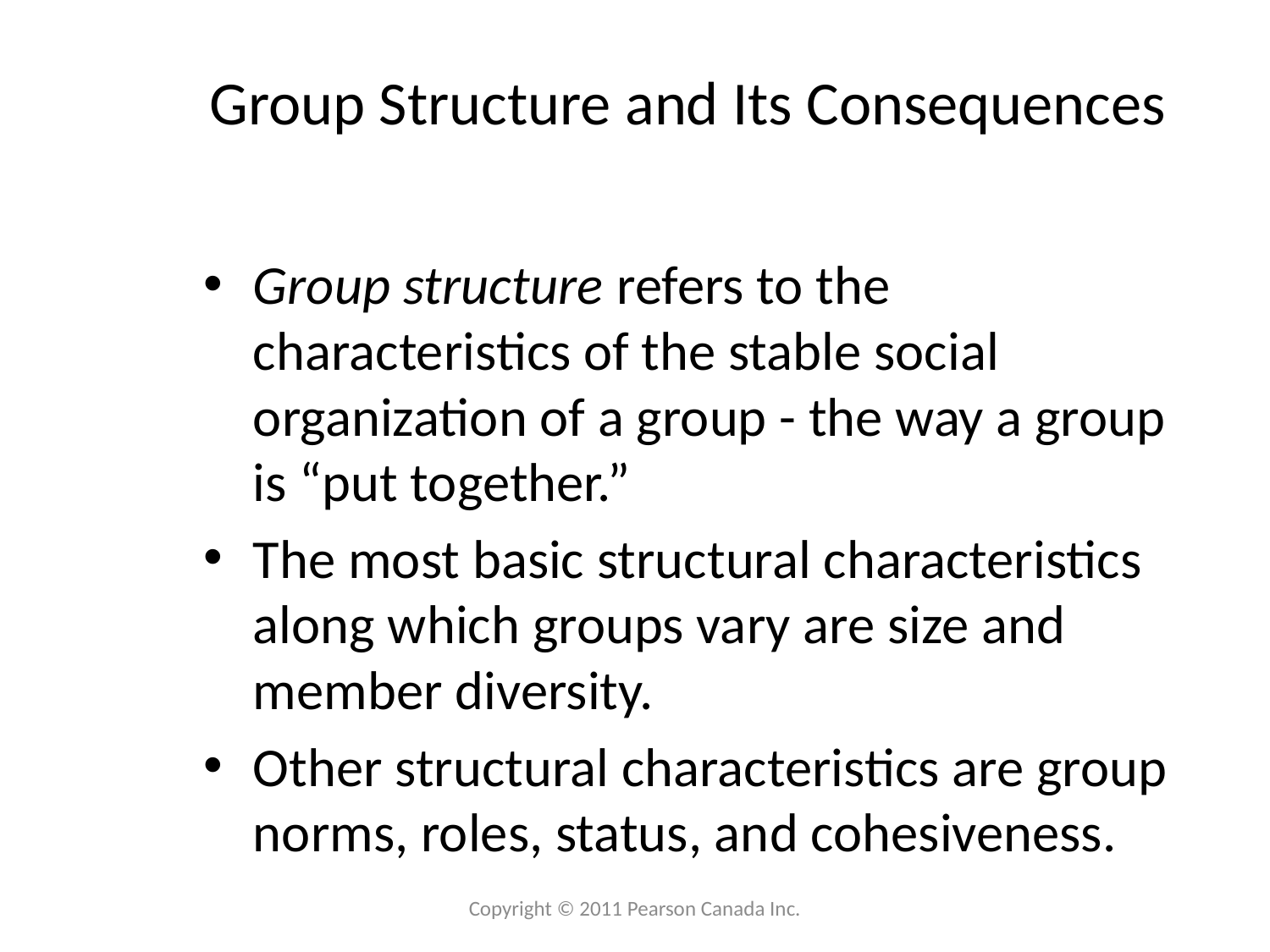

# Group Structure and Its Consequences
Group structure refers to the characteristics of the stable social organization of a group - the way a group is “put together.”
The most basic structural characteristics along which groups vary are size and member diversity.
Other structural characteristics are group norms, roles, status, and cohesiveness.
Copyright © 2011 Pearson Canada Inc.